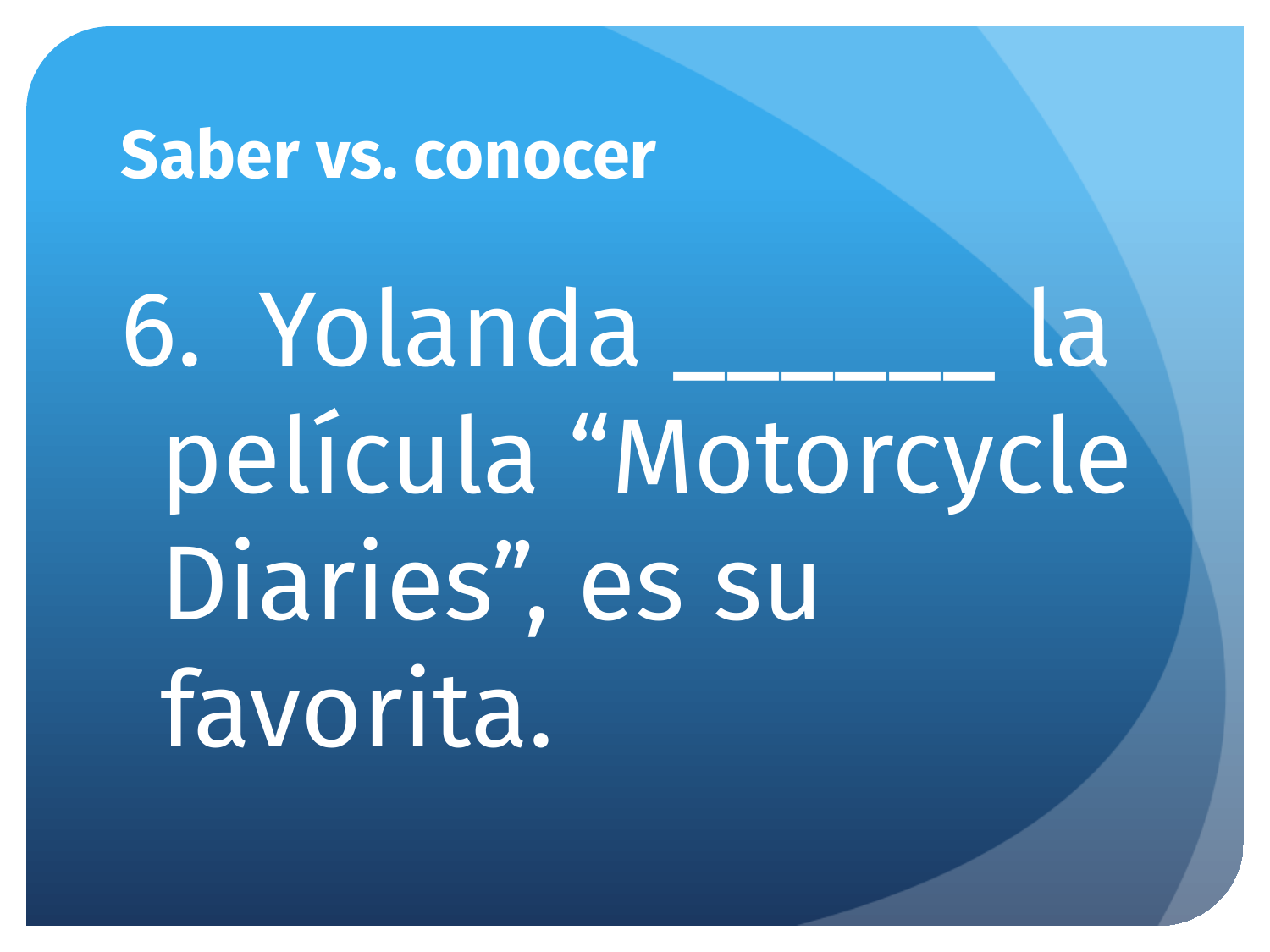

# Saber vs. conocer
6.  Yolanda ______ la película “Motorcycle Diaries”, es su favorita.